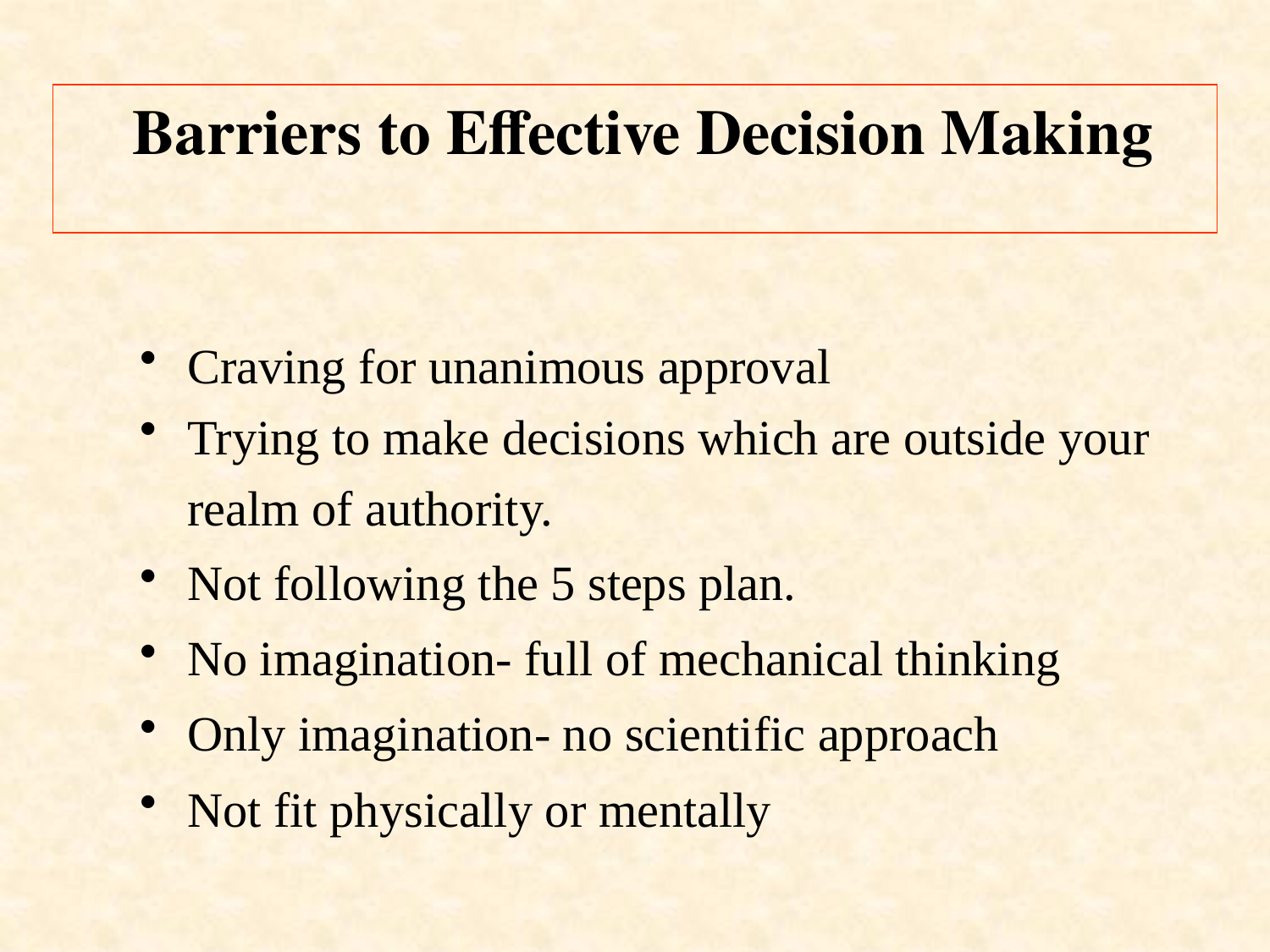

# Barriers to Effective Decision Making
Craving for unanimous approval
Trying to make decisions which are outside your realm of authority.
Not following the 5 steps plan.
No imagination- full of mechanical thinking
Only imagination- no scientific approach
Not fit physically or mentally